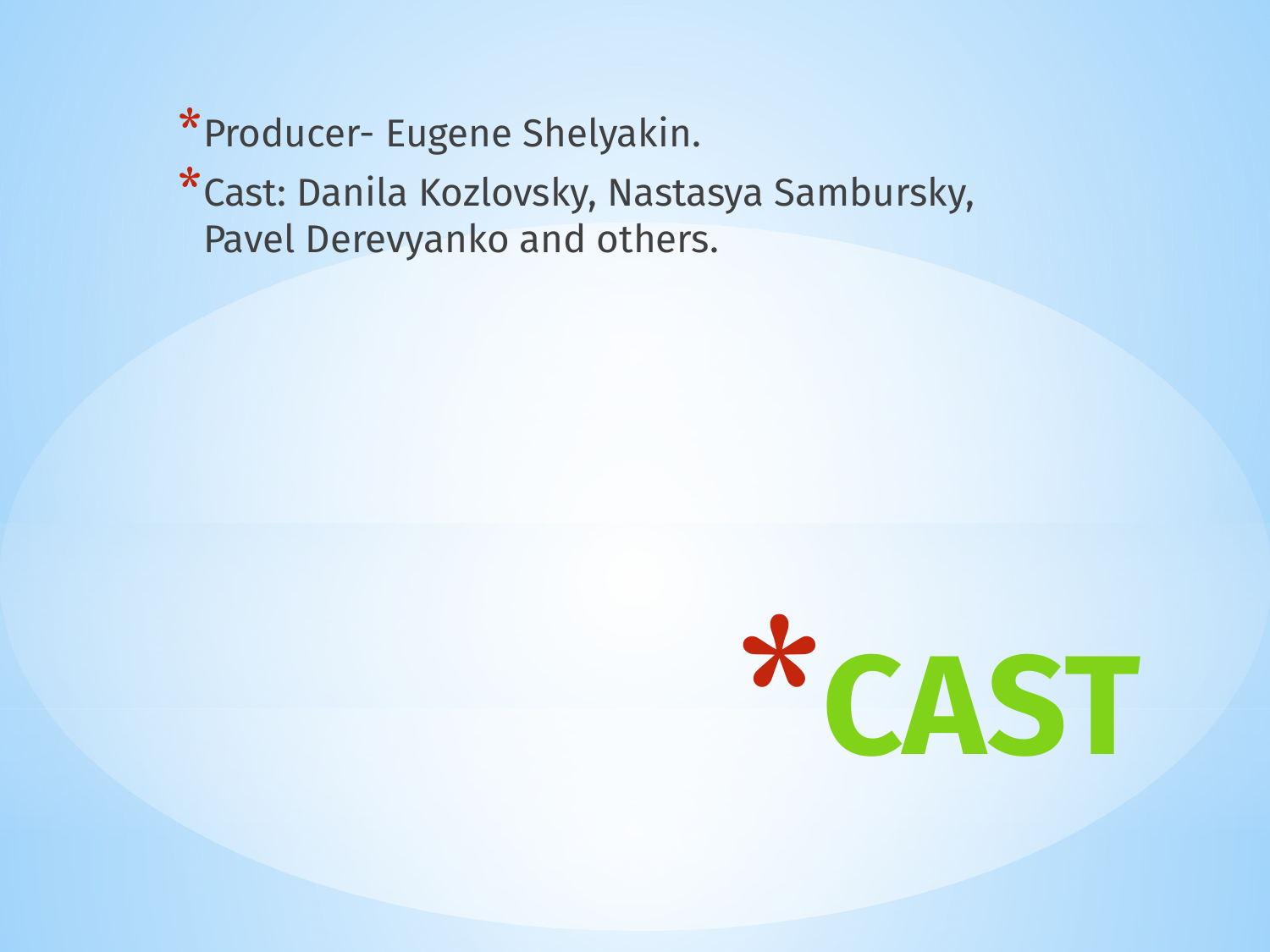

Producer- Eugene Shelyakin.
Cast: Danila Kozlovsky, Nastasya Sambursky, Pavel Derevyanko and others.

# CAST